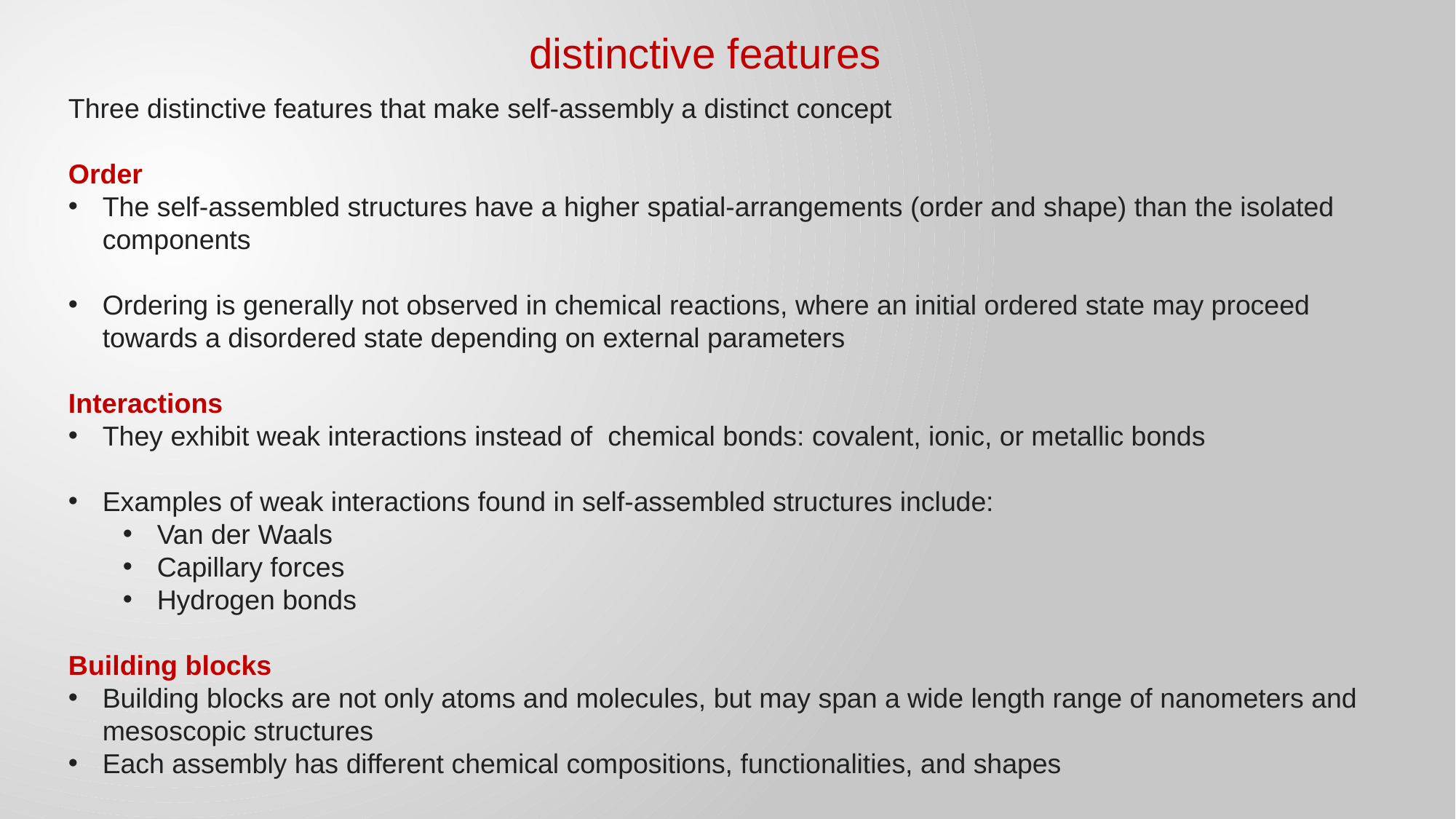

distinctive features
Three distinctive features that make self-assembly a distinct concept

Order
The self-assembled structures have a higher spatial-arrangements (order and shape) than the isolated components

Ordering is generally not observed in chemical reactions, where an initial ordered state may proceed towards a disordered state depending on external parameters

Interactions
They exhibit weak interactions instead of  chemical bonds: covalent, ionic, or metallic bonds

Examples of weak interactions found in self-assembled structures include:
Van der Waals
Capillary forces
Hydrogen bonds

Building blocks
Building blocks are not only atoms and molecules, but may span a wide length range of nanometers and mesoscopic structures
Each assembly has different chemical compositions, functionalities, and shapes